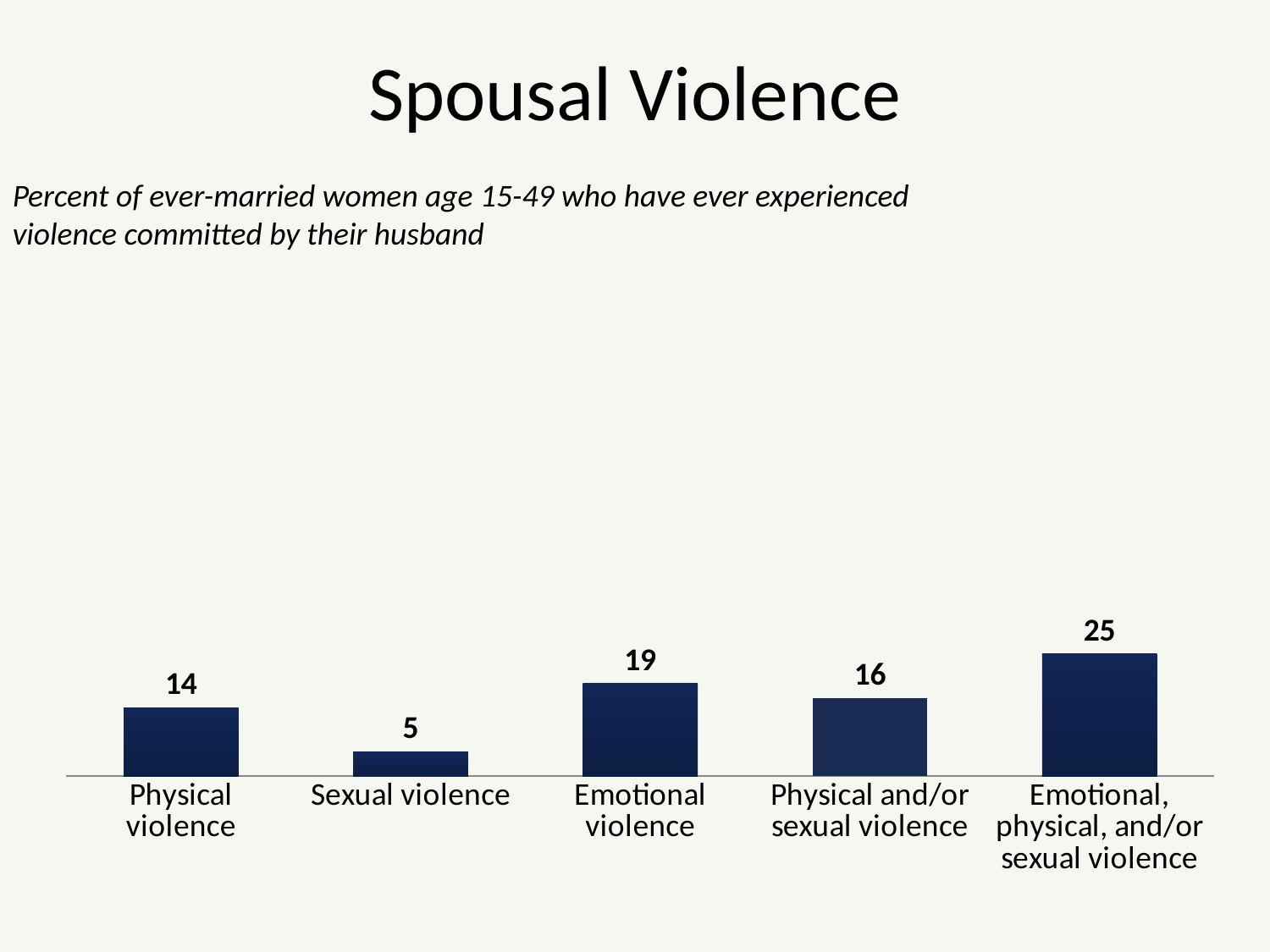

# Spousal Violence
Percent of ever-married women age 15-49 who have ever experienced violence committed by their husband

### Chart

| Category | Women |
|---|---|
| Physical violence | 14.0 |
| Sexual violence | 5.0 |
| Emotional violence | 19.0 |
| Physical and/or sexual violence | 16.0 |
| Emotional, physical, and/or sexual violence | 25.0 |